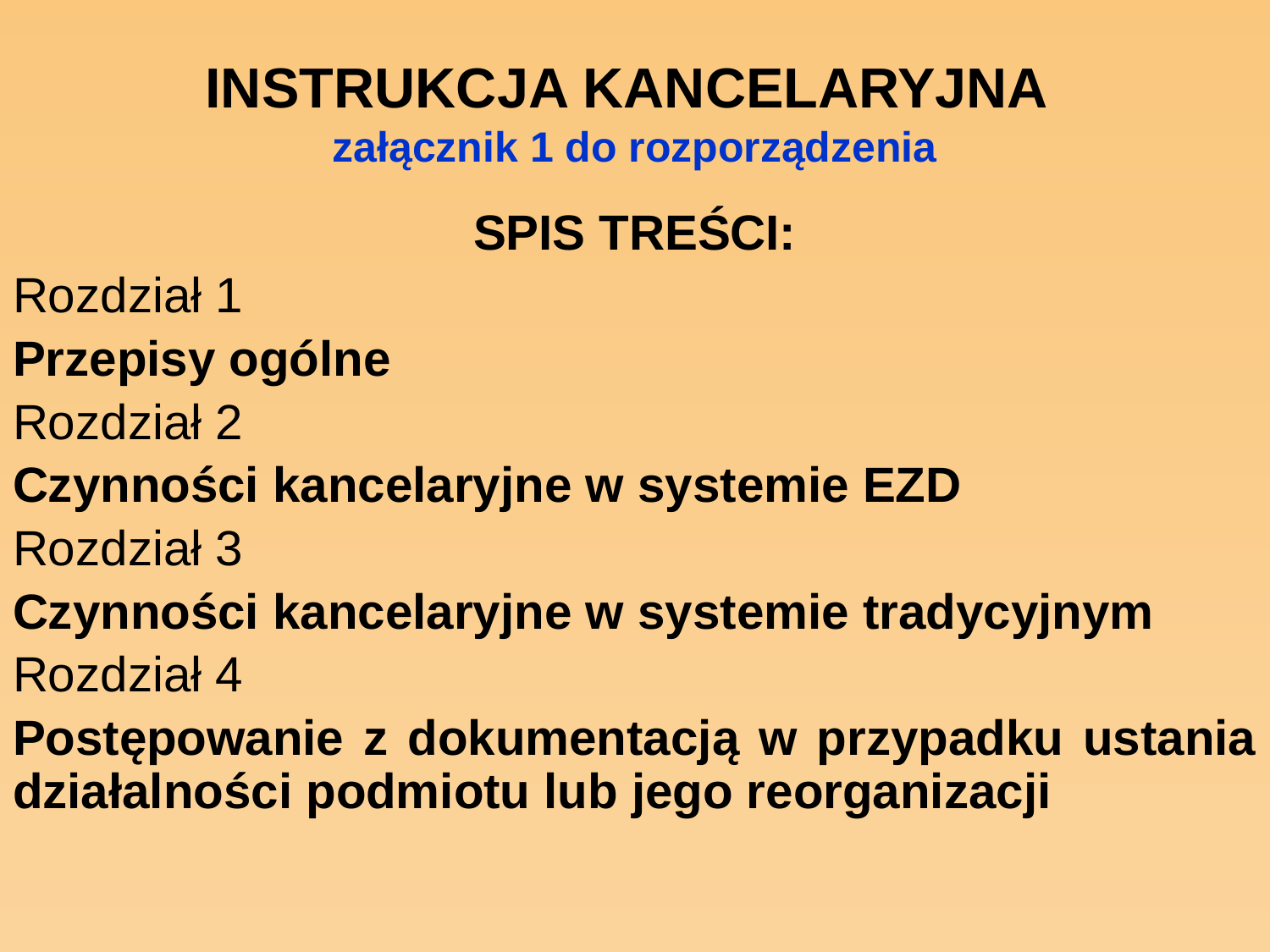

# INSTRUKCJA KANCELARYJNA załącznik 1 do rozporządzenia
SPIS TREŚCI:
Rozdział 1
Przepisy ogólne
Rozdział 2
Czynności kancelaryjne w systemie EZD
Rozdział 3
Czynności kancelaryjne w systemie tradycyjnym
Rozdział 4
Postępowanie z dokumentacją w przypadku ustania działalności podmiotu lub jego reorganizacji